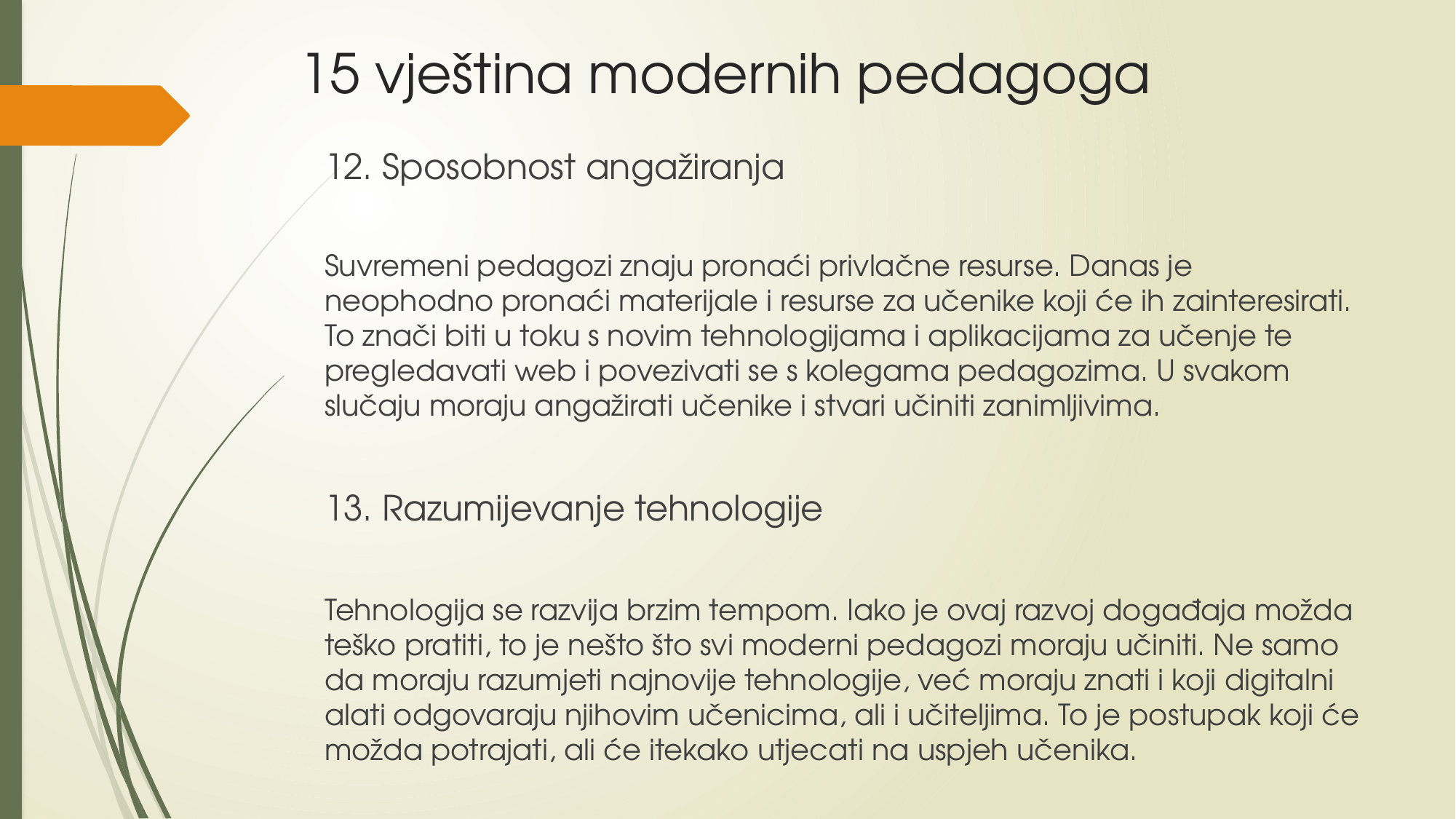

# 15 vještina modernih pedagoga
12. Sposobnost angažiranja

Suvremeni pedagozi znaju pronaći privlačne resurse. Danas je neophodno pronaći materijale i resurse za učenike koji će ih zainteresirati. To znači biti u toku s novim tehnologijama i aplikacijama za učenje te pregledavati web i povezivati ​​se s kolegama pedagozima. U svakom slučaju moraju angažirati učenike i stvari učiniti zanimljivima.

13. Razumijevanje tehnologije

Tehnologija se razvija brzim tempom. Iako je ovaj razvoj događaja možda teško pratiti, to je nešto što svi moderni pedagozi moraju učiniti. Ne samo da moraju razumjeti najnovije tehnologije, već moraju znati i koji digitalni alati odgovaraju njihovim učenicima, ali i učiteljima. To je postupak koji će možda potrajati, ali će itekako utjecati na uspjeh učenika.